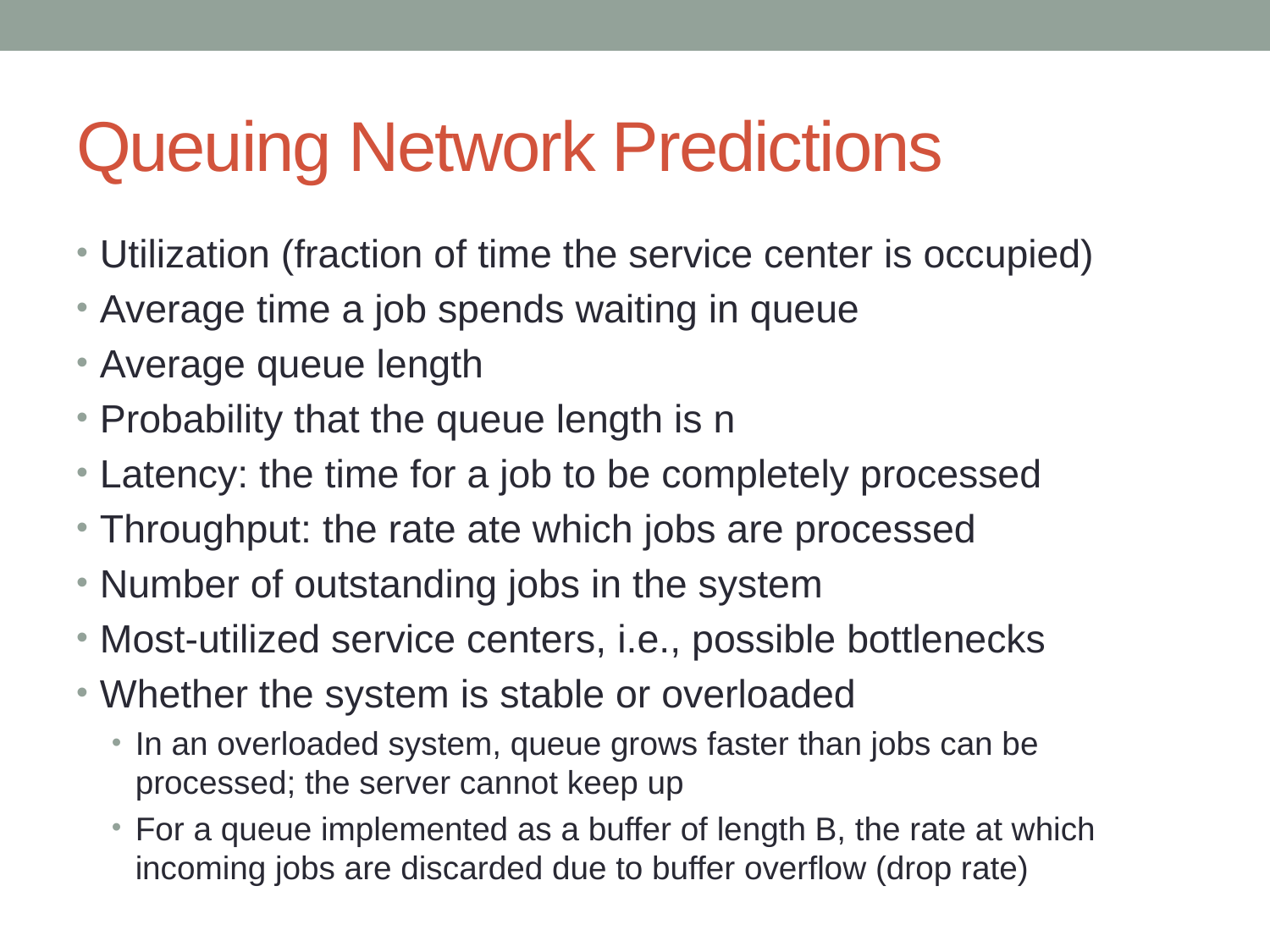

# Queuing Network Predictions
Utilization (fraction of time the service center is occupied)
Average time a job spends waiting in queue
Average queue length
Probability that the queue length is n
Latency: the time for a job to be completely processed
Throughput: the rate ate which jobs are processed
Number of outstanding jobs in the system
Most-utilized service centers, i.e., possible bottlenecks
Whether the system is stable or overloaded
In an overloaded system, queue grows faster than jobs can be processed; the server cannot keep up
For a queue implemented as a buffer of length B, the rate at which incoming jobs are discarded due to buffer overflow (drop rate)